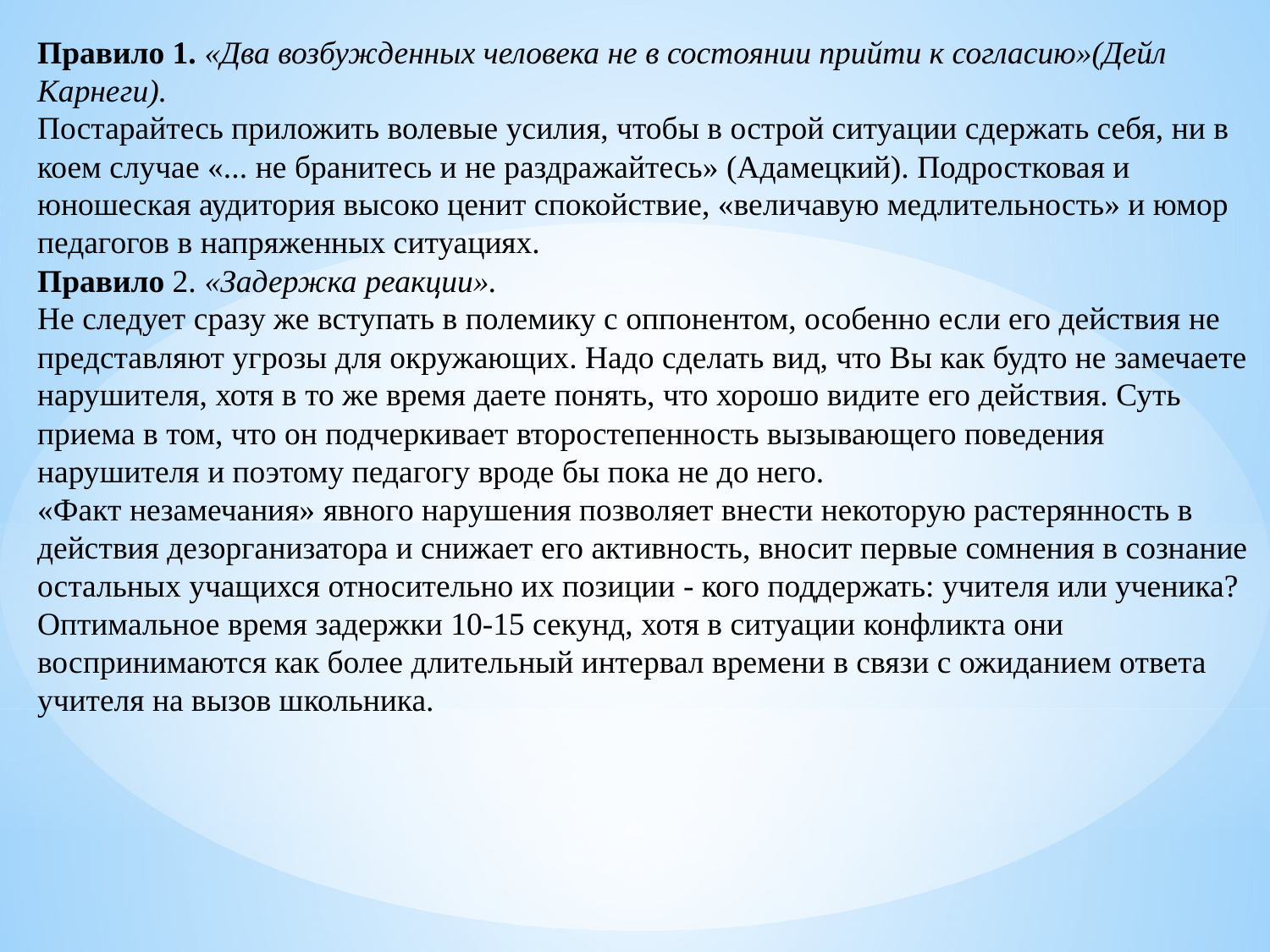

Правило 1. «Два возбужденных человека не в состоянии прийти к согласию»(Дейл Карнеги).
Постарайтесь приложить волевые усилия, чтобы в острой ситуации сдержать себя, ни в коем случае «... не бранитесь и не раздражайтесь» (Адамецкий). Подростковая и юношеская аудитория высоко ценит спокойствие, «величавую медлительность» и юмор педагогов в напряженных ситуациях.
Правило 2. «Задержка реакции».
Не следует сразу же вступать в полемику с оппонентом, особенно если его действия не представляют угрозы для окружающих. Надо сделать вид, что Вы как будто не замечаете нарушителя, хотя в то же время даете понять, что хорошо видите его действия. Суть приема в том, что он подчеркивает второстепенность вызывающего поведения нарушителя и поэтому педагогу вроде бы пока не до него.
«Факт незамечания» явного нарушения позволяет внести некоторую растерянность в действия дезорганизатора и снижает его активность, вносит первые сомнения в сознание остальных учащихся относительно их позиции - кого поддержать: учителя или ученика? Оптимальное время задержки 10-15 секунд, хотя в ситуации конфликта они воспринимаются как более длительный интервал времени в связи с ожиданием ответа учителя на вызов школьника.